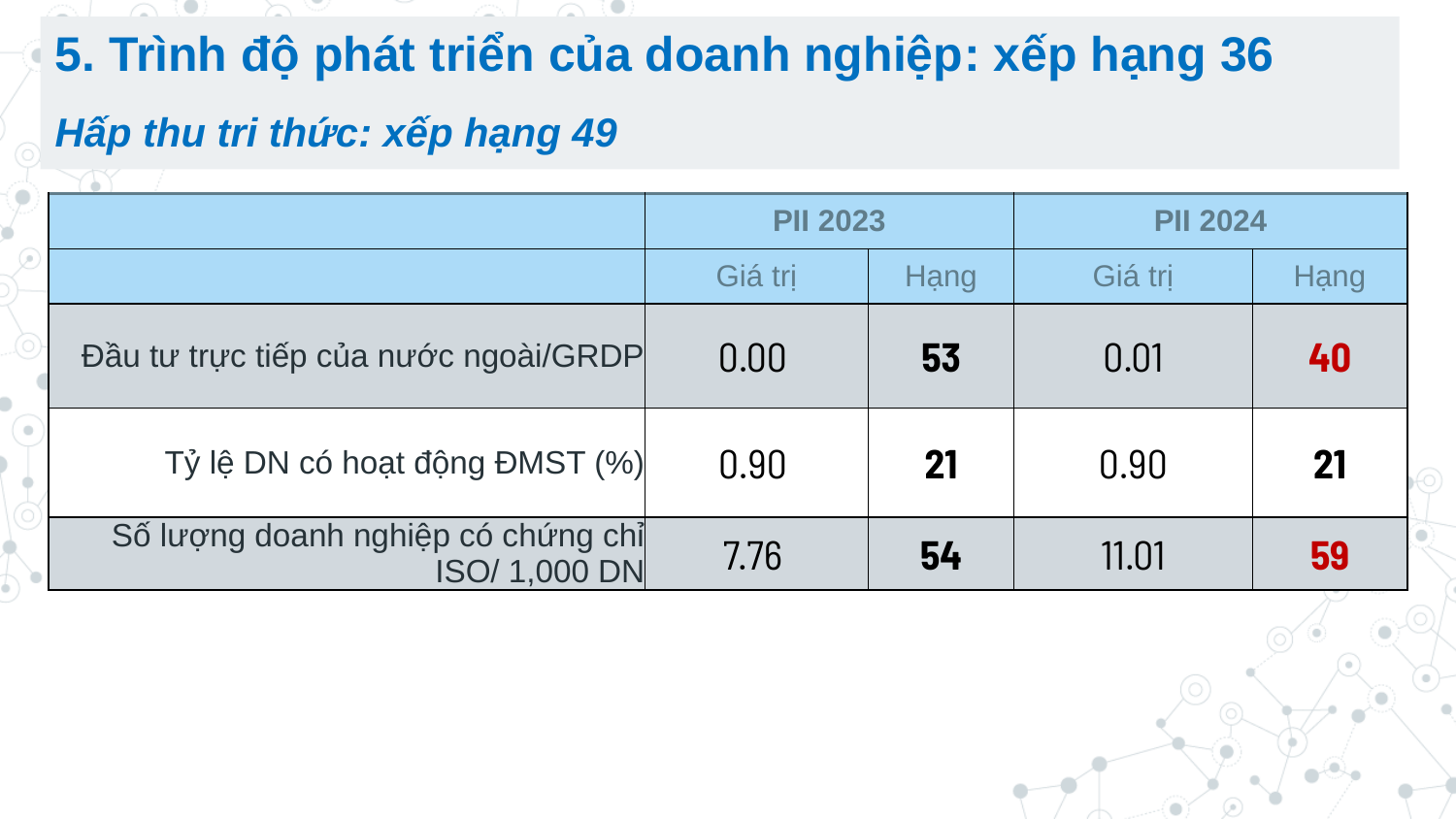

5. Trình độ phát triển của doanh nghiệp: xếp hạng 36
Hấp thu tri thức: xếp hạng 49
|  | PII 2023 |  | PII 2024 |  |
| --- | --- | --- | --- | --- |
|  | Giá trị | Hạng | Giá trị | Hạng |
| Đầu tư trực tiếp của nước ngoài/GRDP | 0.00 | 53 | 0.01 | 40 |
| Tỷ lệ DN có hoạt động ĐMST (%) | 0.90 | 21 | 0.90 | 21 |
| Số lượng doanh nghiệp có chứng chỉ ISO/ 1,000 DN | 7.76 | 54 | 11.01 | 59 |